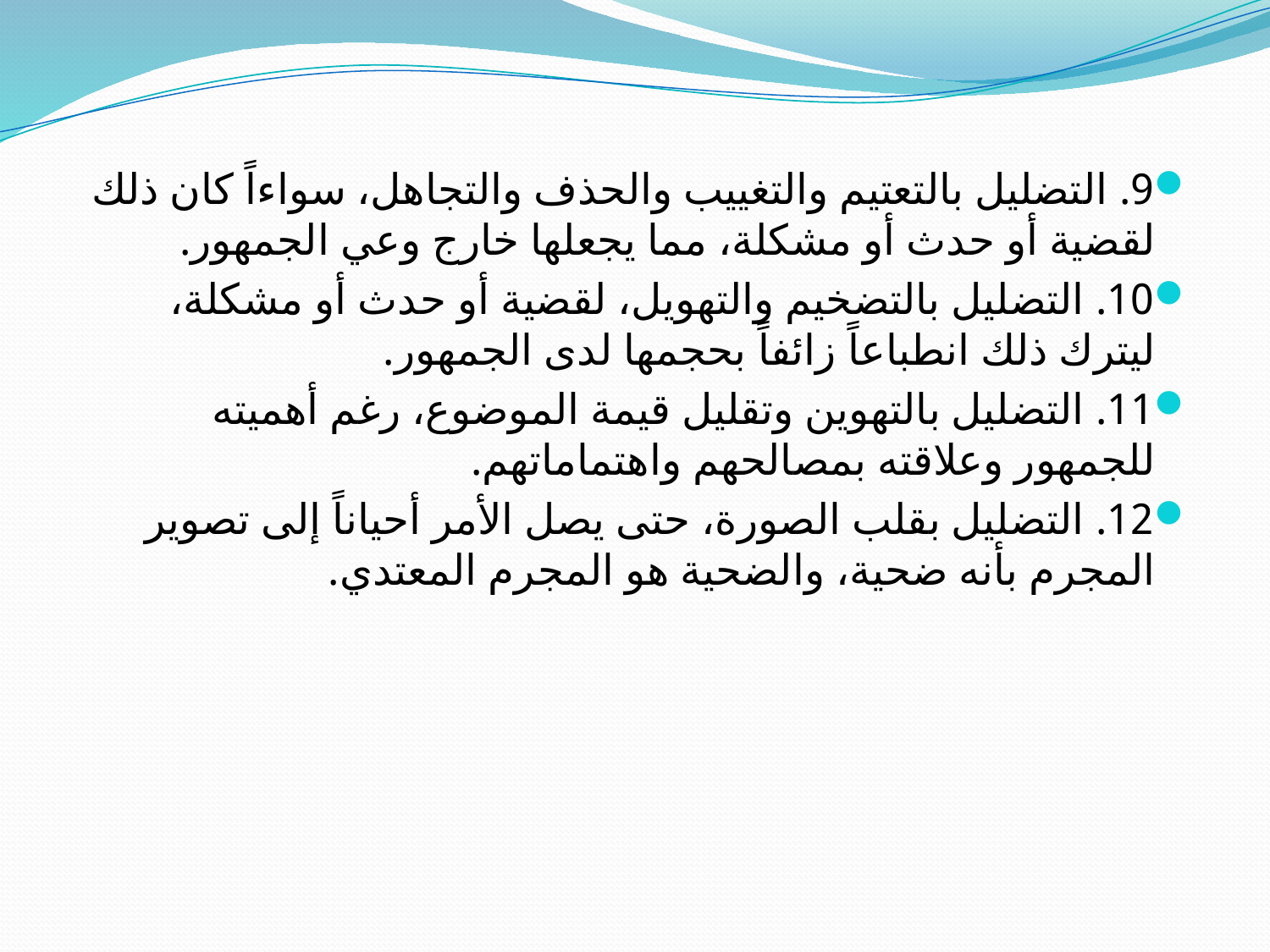

9. التضليل بالتعتيم والتغييب والحذف والتجاهل، سواءاً كان ذلك لقضية أو حدث أو مشكلة، مما يجعلها خارج وعي الجمهور.
10. التضليل بالتضخيم والتهويل، لقضية أو حدث أو مشكلة، ليترك ذلك انطباعاً زائفاً بحجمها لدى الجمهور.
11. التضليل بالتهوين وتقليل قيمة الموضوع، رغم أهميته للجمهور وعلاقته بمصالحهم واهتماماتهم.
12. التضليل بقلب الصورة، حتى يصل الأمر أحياناً إلى تصوير المجرم بأنه ضحية، والضحية هو المجرم المعتدي.